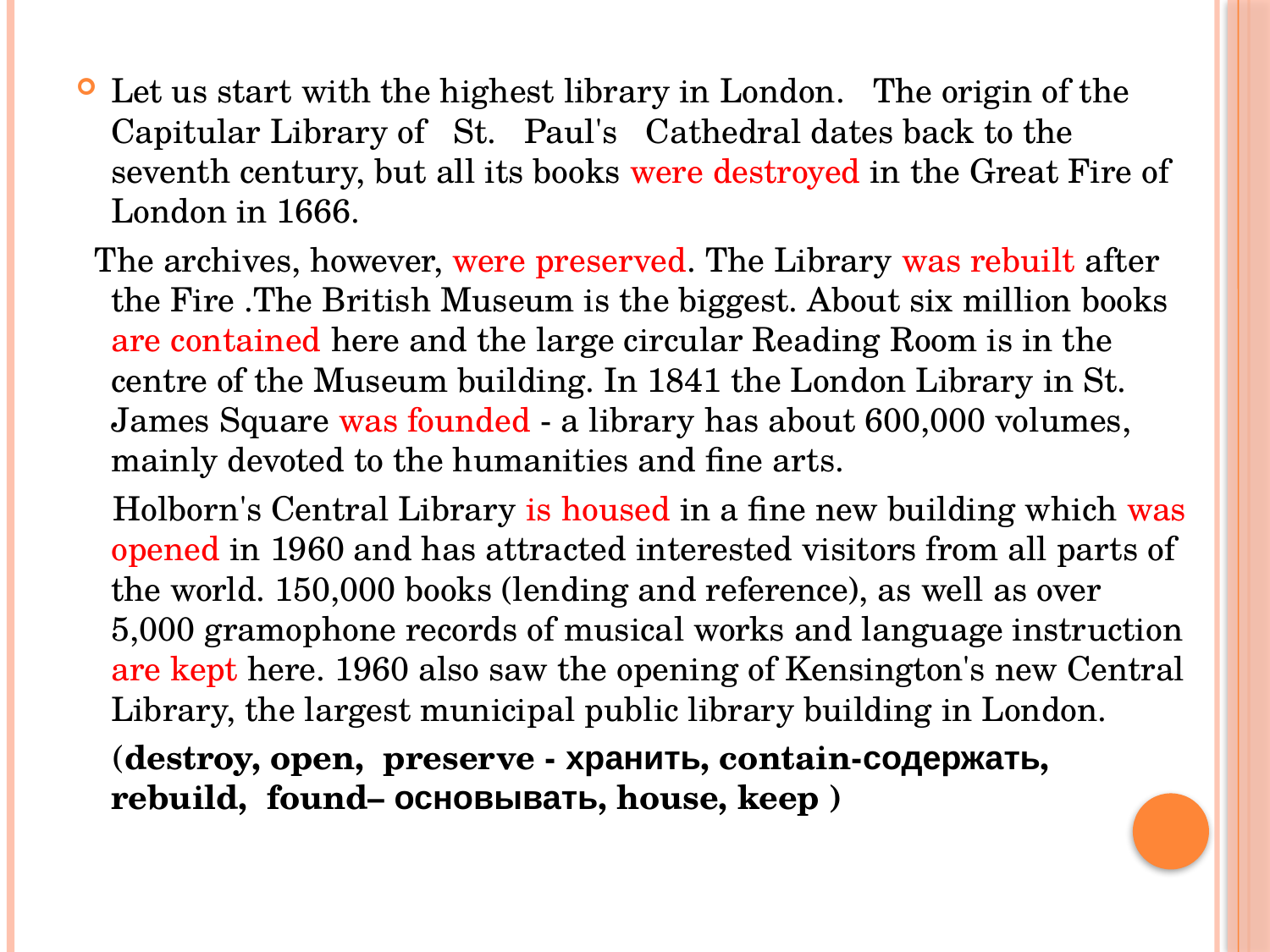

Let us start with the highest library in London.   The origin of the Capitular Library of   St.   Paul's   Cathedral dates back to the seventh century, but all its books were destroyed in the Great Fire of London in 1666.
  The archives, however, were preserved. The Library was rebuilt after the Fire .The British Museum is the biggest. About six million books  are contained here and the large circular Reading Room is in the centre of the Museum building. In 1841 the London Library in St. James Square was founded - a library has about 600,000 volumes, mainly devoted to the humanities and fine arts.
    Holborn's Central Library is housed in a fine new building which was opened in 1960 and has attracted interested visitors from all parts of the world. 150,000 books (lending and reference), as well as over 5,000 gramophone records of musical works and language instruction are kept here. 1960 also saw the opening of Kensington's new Central Library, the largest municipal public library building in London.
    (destroy, open,  preserve - хранить, contain-содержать, rebuild,  found– основывать, house, keep )